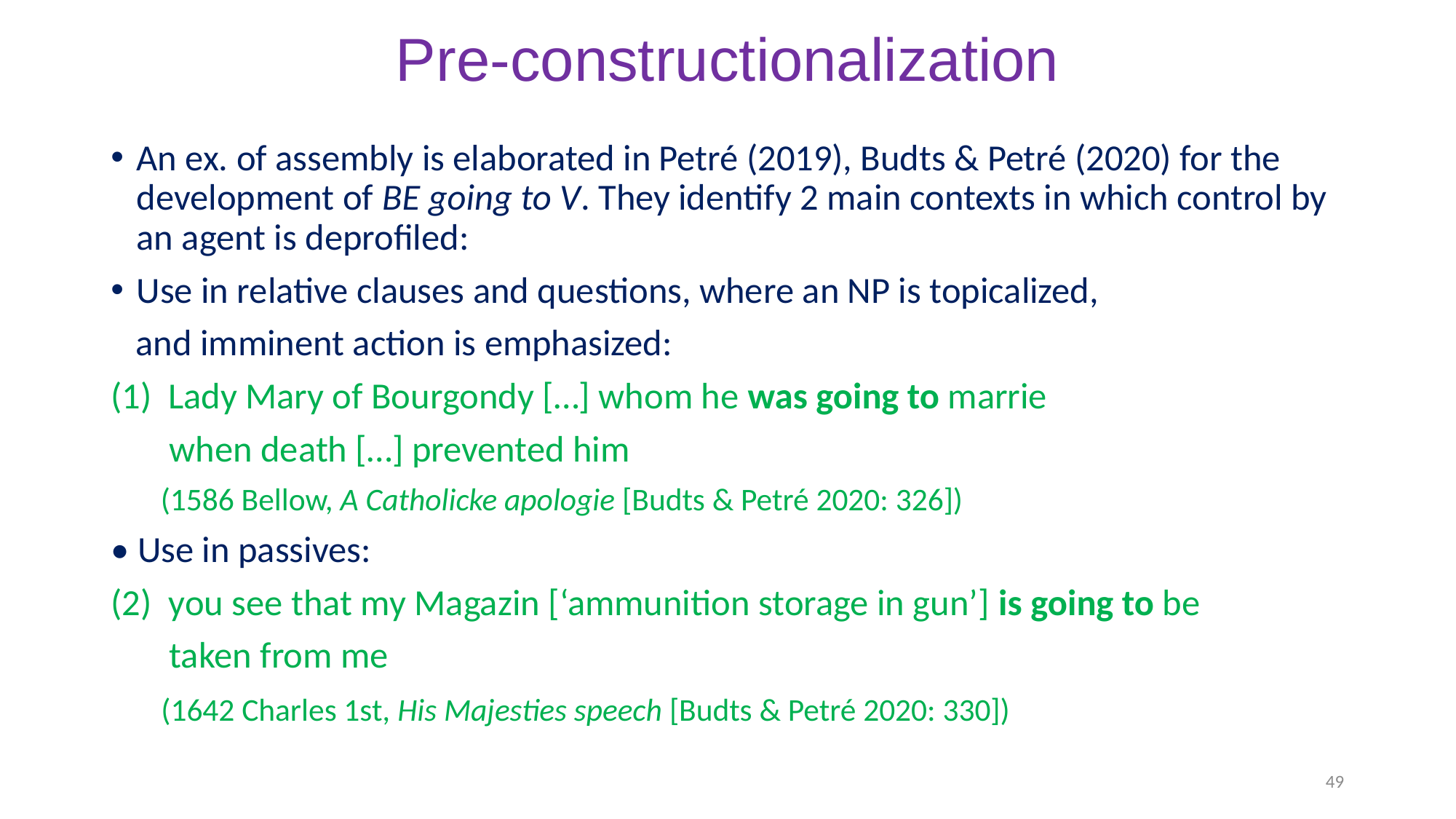

# Pre-constructionalization
An ex. of assembly is elaborated in Petré (2019), Budts & Petré (2020) for the development of BE going to V. They identify 2 main contexts in which control by an agent is deprofiled:
Use in relative clauses and questions, where an NP is topicalized,
   and imminent action is emphasized:
(1)  Lady Mary of Bourgondy […] whom he was going to marrie
       when death […] prevented him
       (1586 Bellow, A Catholicke apologie [Budts & Petré 2020: 326])
• Use in passives:
you see that my Magazin [‘ammunition storage in gun’] is going to be
       taken from me
      (1642 Charles 1st, His Majesties speech [Budts & Petré 2020: 330])
49